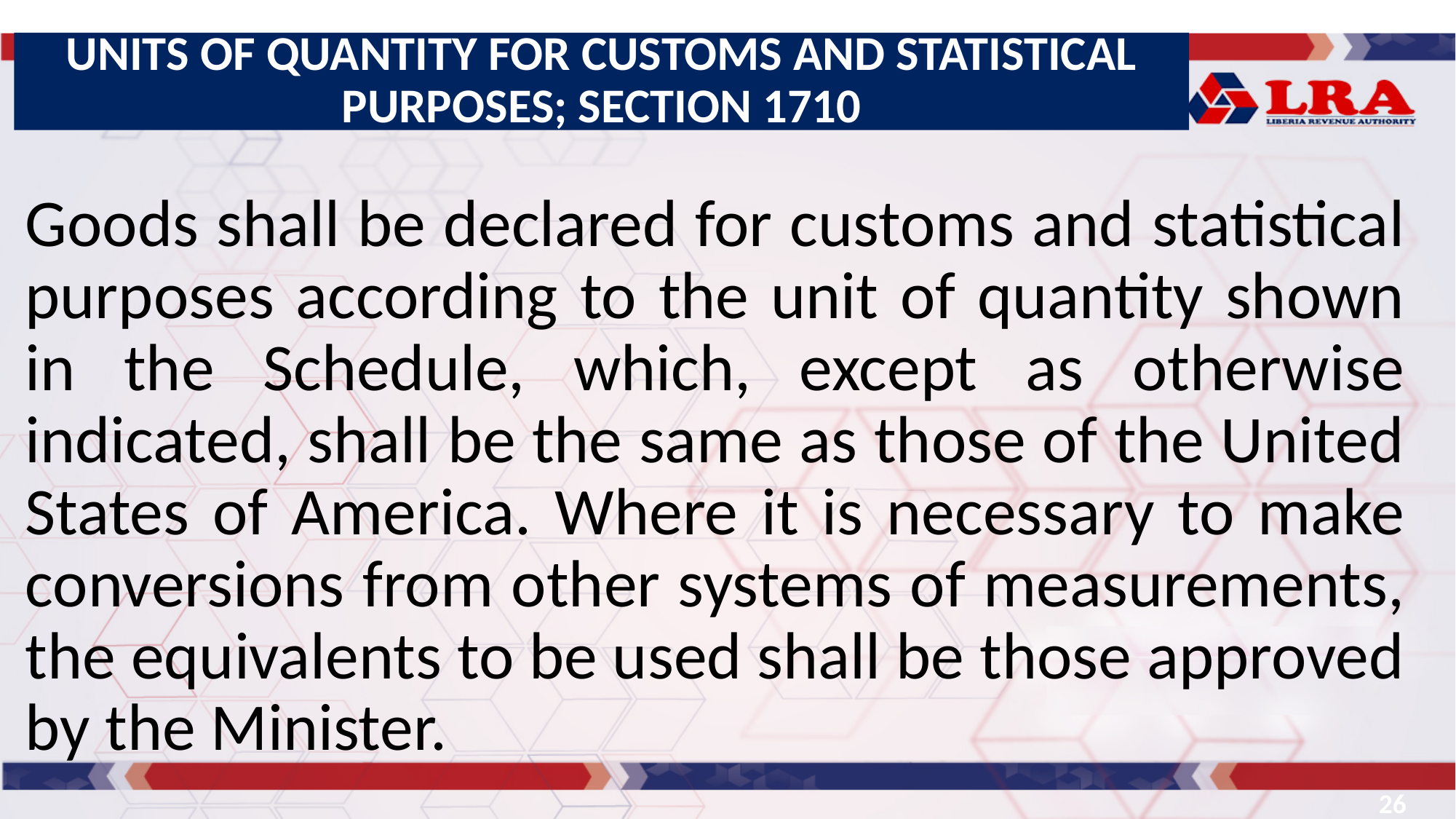

UNITS OF QUANTITY FOR CUSTOMS AND STATISTICAL PURPOSES; SECTION 1710

Goods shall be declared for customs and statistical purposes according to the unit of quantity shown in the Schedule, which, except as otherwise indicated, shall be the same as those of the United States of America. Where it is necessary to make conversions from other systems of measurements, the equivalents to be used shall be those approved by the Minister.

26